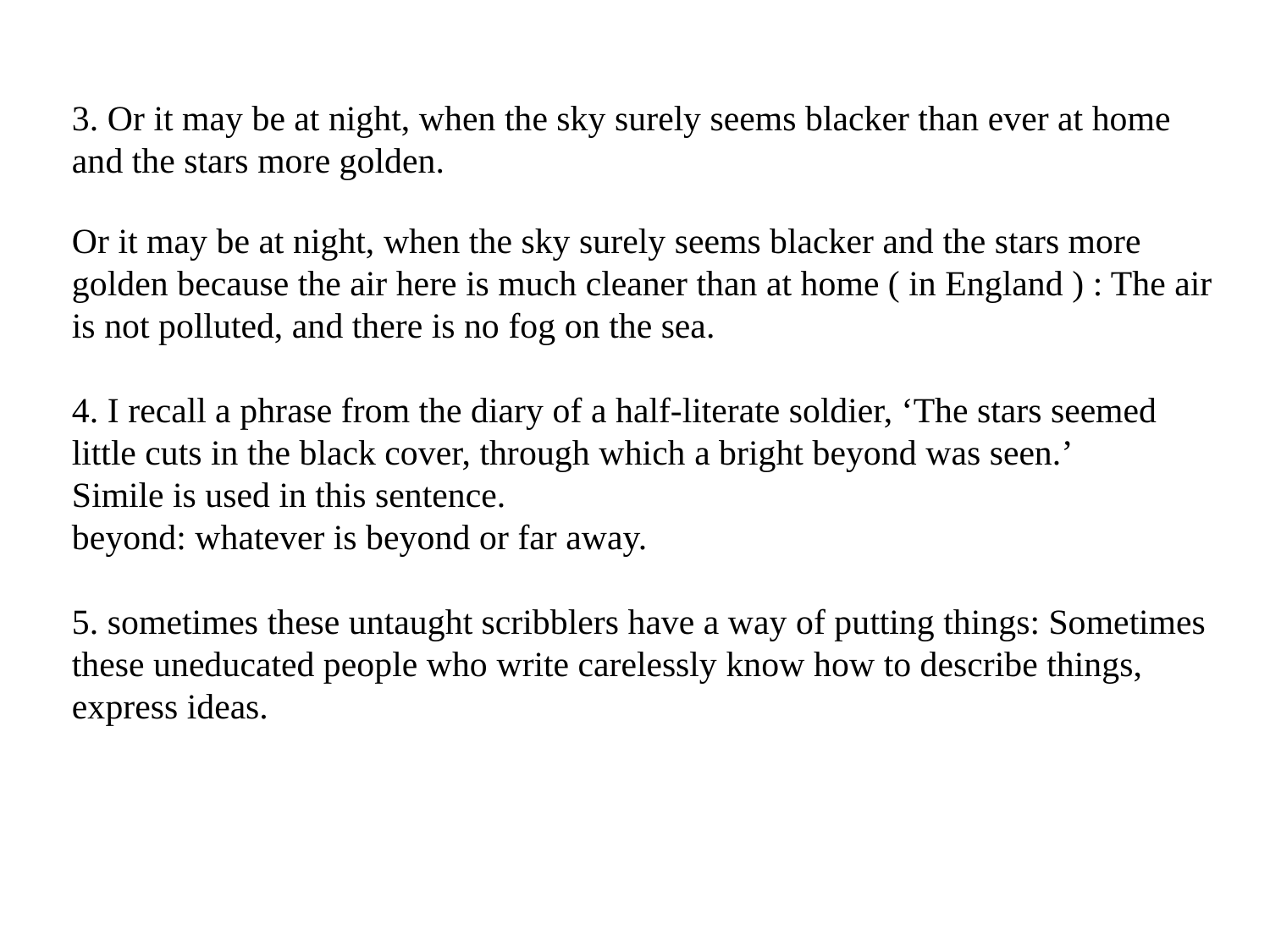

3. Or it may be at night, when the sky surely seems blacker than ever at home and the stars more golden.

Or it may be at night, when the sky surely seems blacker and the stars more golden because the air here is much cleaner than at home ( in England ) : The air is not polluted, and there is no fog on the sea.

4. I recall a phrase from the diary of a half-literate soldier, ‘The stars seemed little cuts in the black cover, through which a bright beyond was seen.’
Simile is used in this sentence.
beyond: whatever is beyond or far away.

5. sometimes these untaught scribblers have a way of putting things: Sometimes these uneducated people who write carelessly know how to describe things, express ideas.